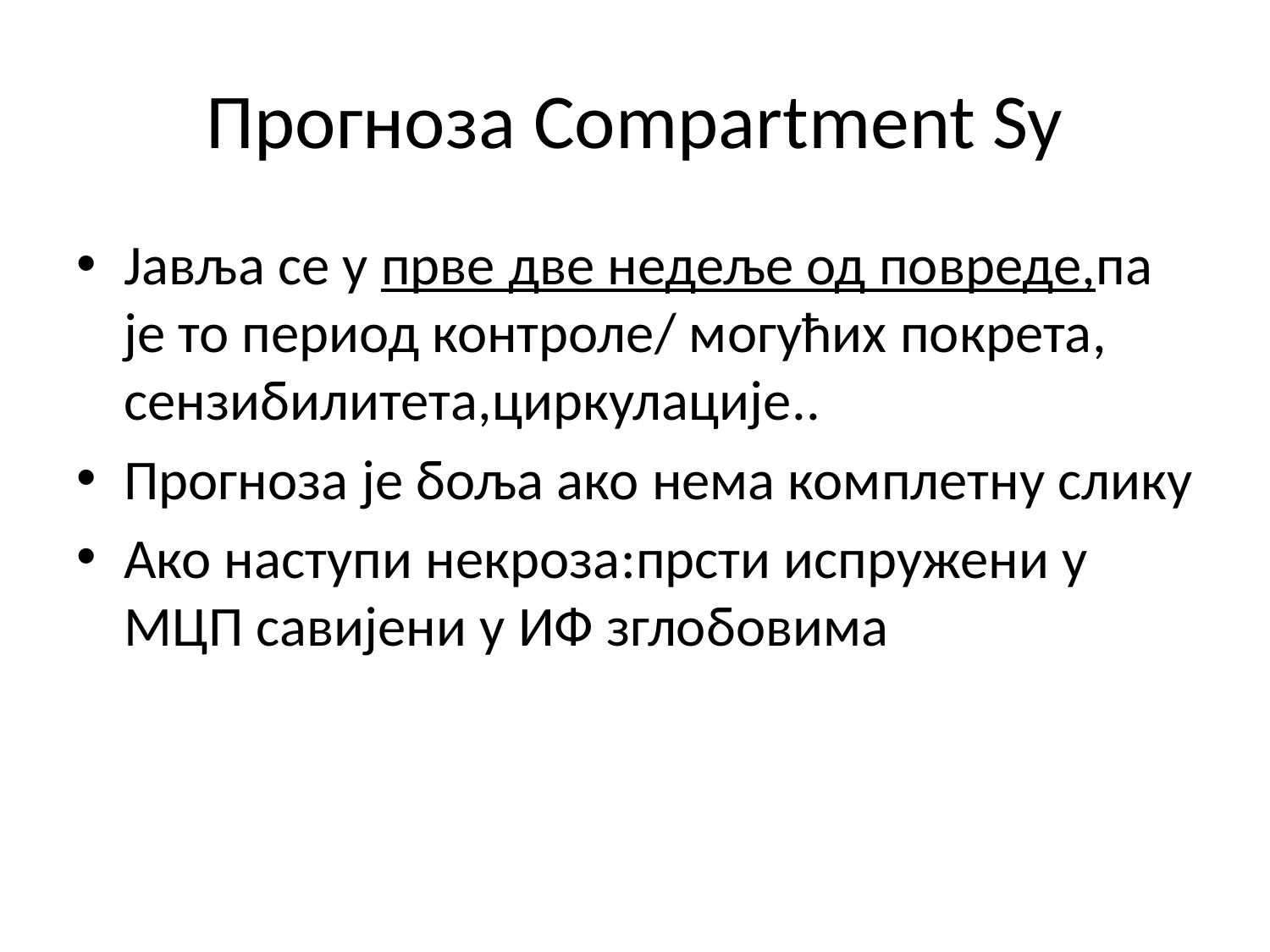

# Прогноза Compartment Sy
Јавља се у прве две недеље од повреде,па је то период контроле/ могућих покрета, сензибилитета,циркулације..
Прогноза је боља ако нема комплетну слику
Ако наступи некроза:прсти испружени у МЦП савијени у ИФ зглобовима